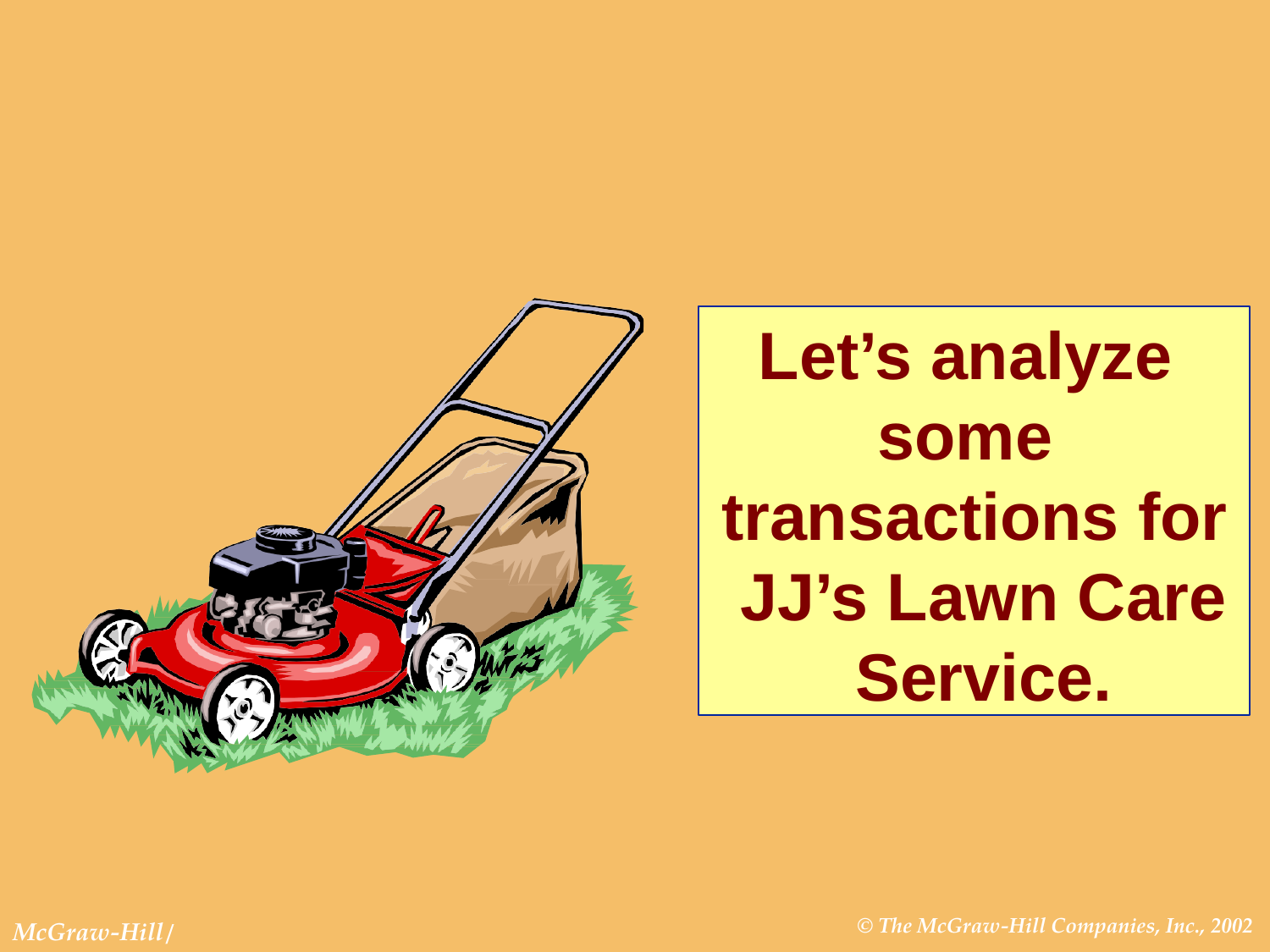

Let’s analyze  some  transactions for  JJ’s Lawn Care  Service.
© The McGraw-Hill Companies, Inc., 2002
McGraw-Hill/Irwin